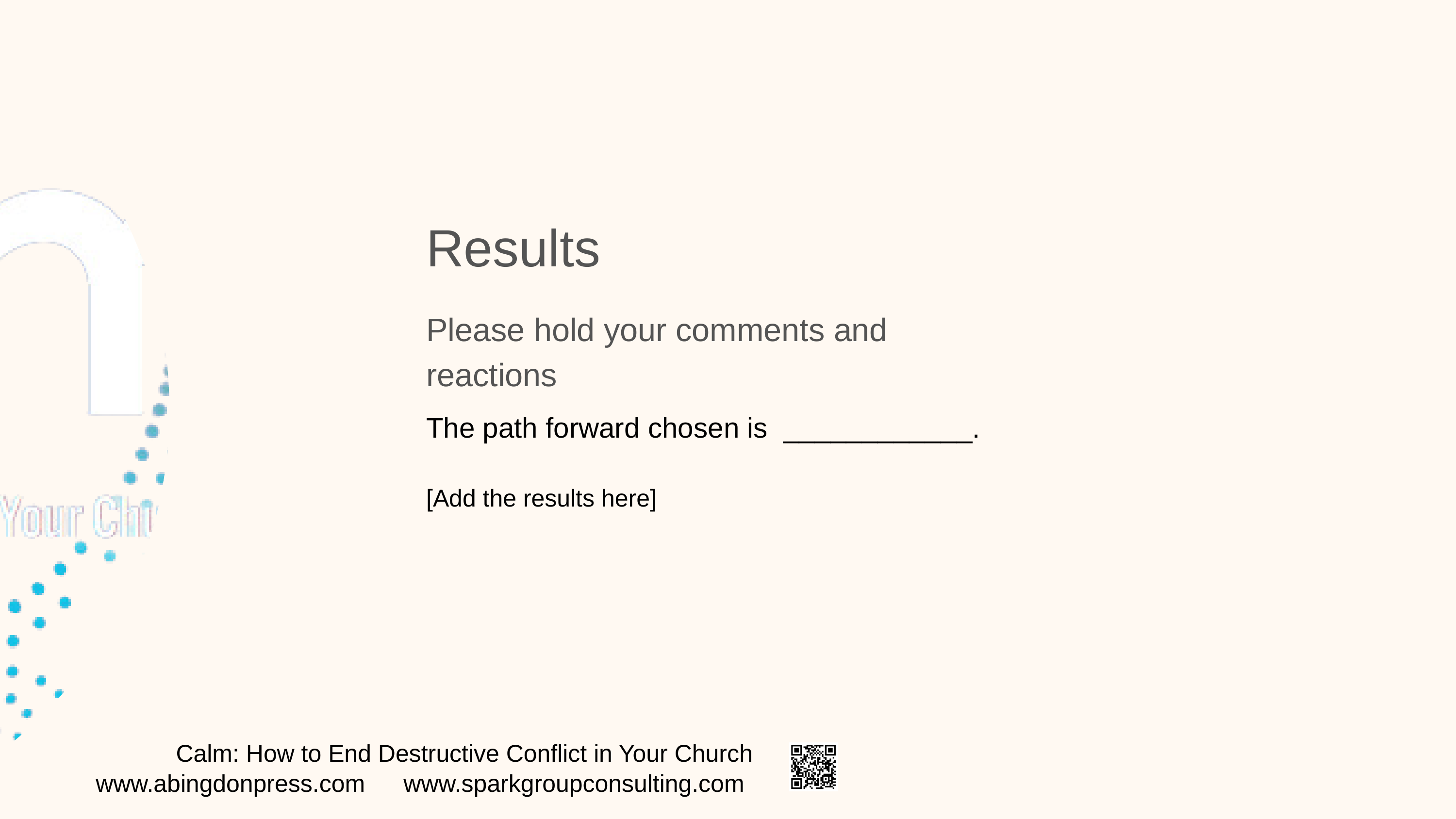

Results
Please hold your comments and reactions
The path forward chosen is  ____________.

[Add the results here]
Calm: How to End Destructive Conflict in Your Church

www.abingdonpress.com
www.sparkgroupconsulting.com